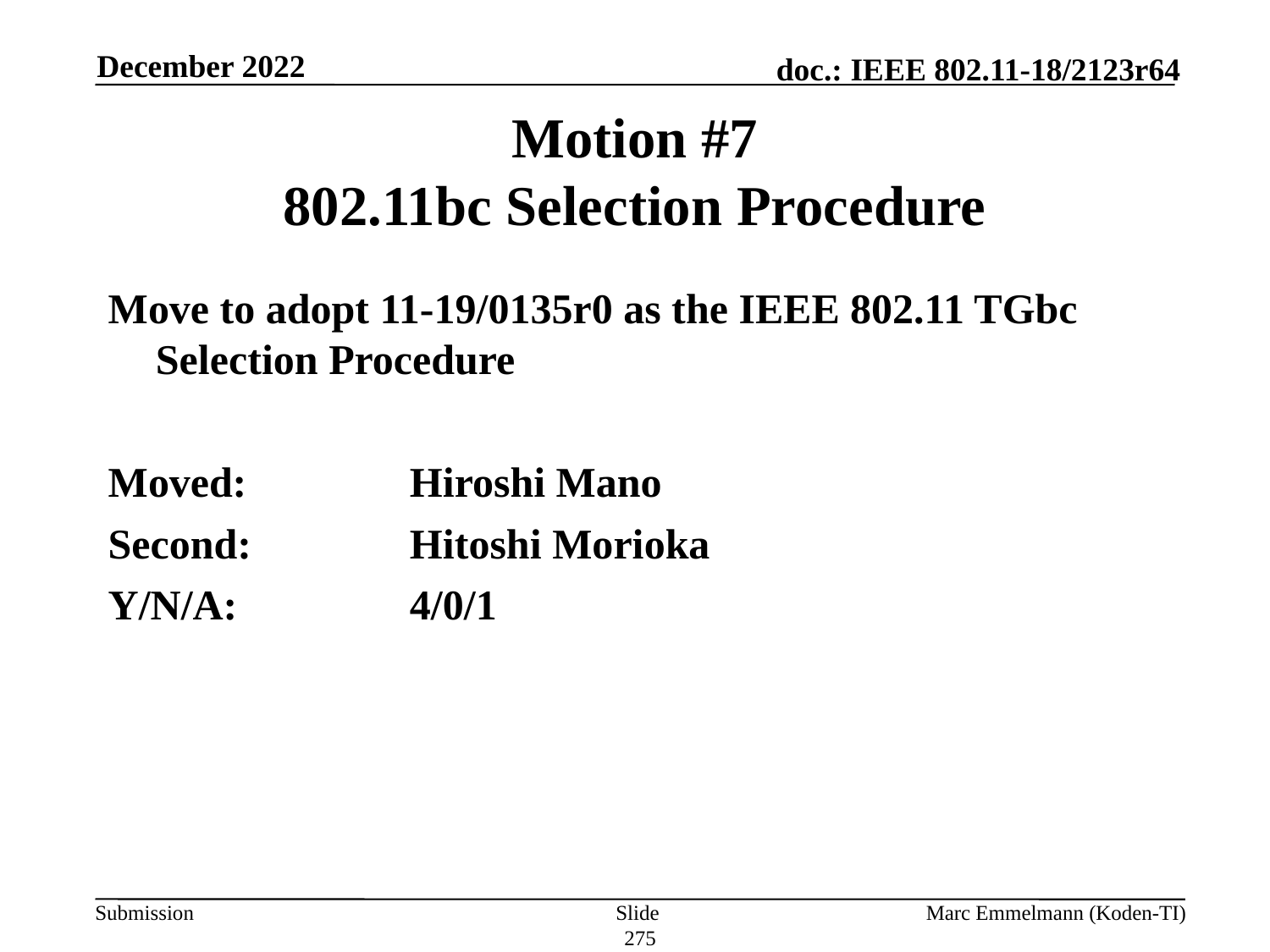

December 2022
# Motion #7 802.11bc Selection Procedure
Move to adopt 11-19/0135r0 as the IEEE 802.11 TGbc Selection Procedure

Moved:		Hiroshi Mano
Second:		Hitoshi Morioka
Y/N/A:		4/0/1
Slide 275
Marc Emmelmann (Koden-TI)